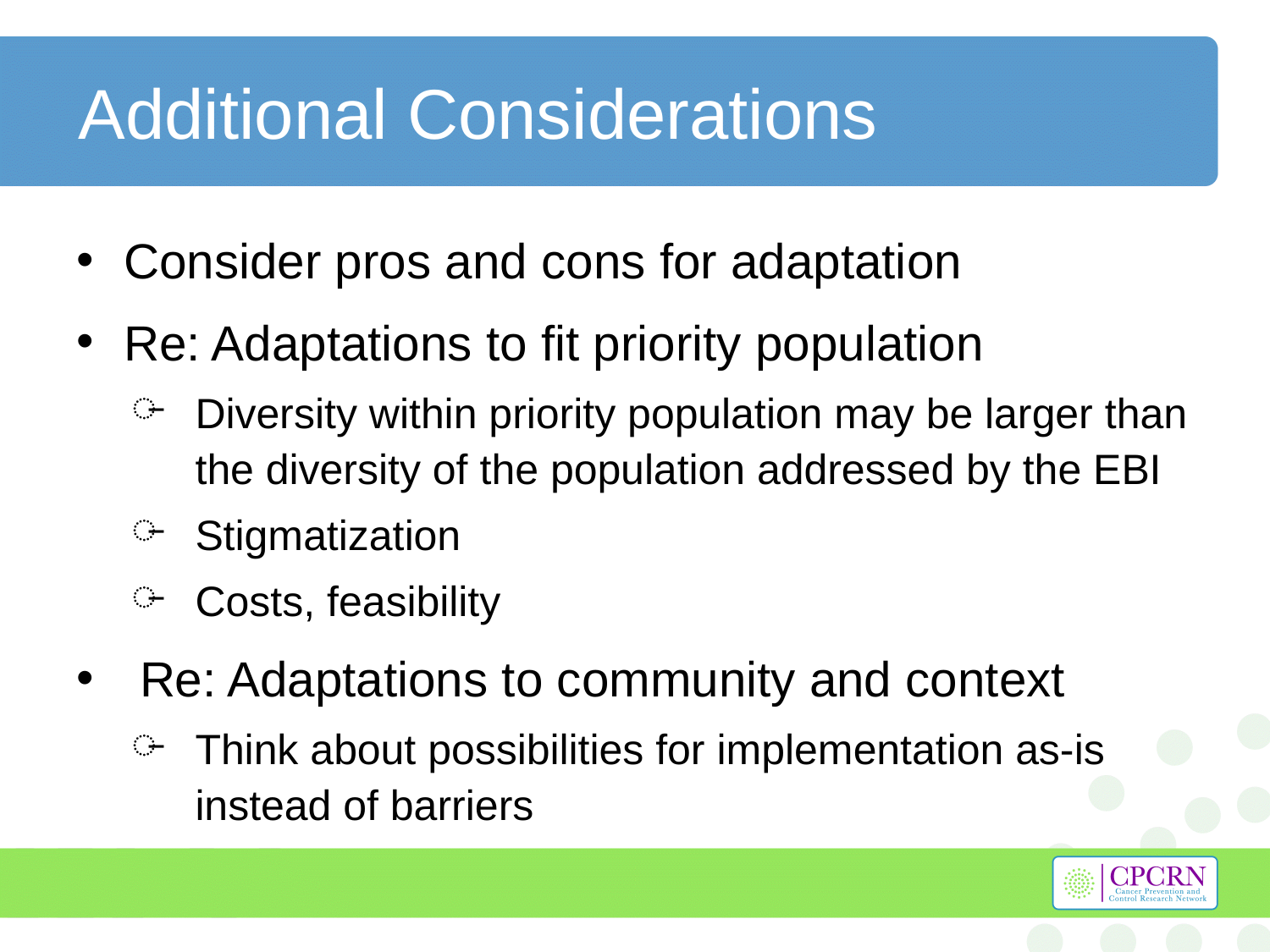

# Additional Considerations
Consider pros and cons for adaptation
Re: Adaptations to fit priority population
Diversity within priority population may be larger than the diversity of the population addressed by the EBI
Stigmatization
Costs, feasibility
Re: Adaptations to community and context
Think about possibilities for implementation as-is instead of barriers